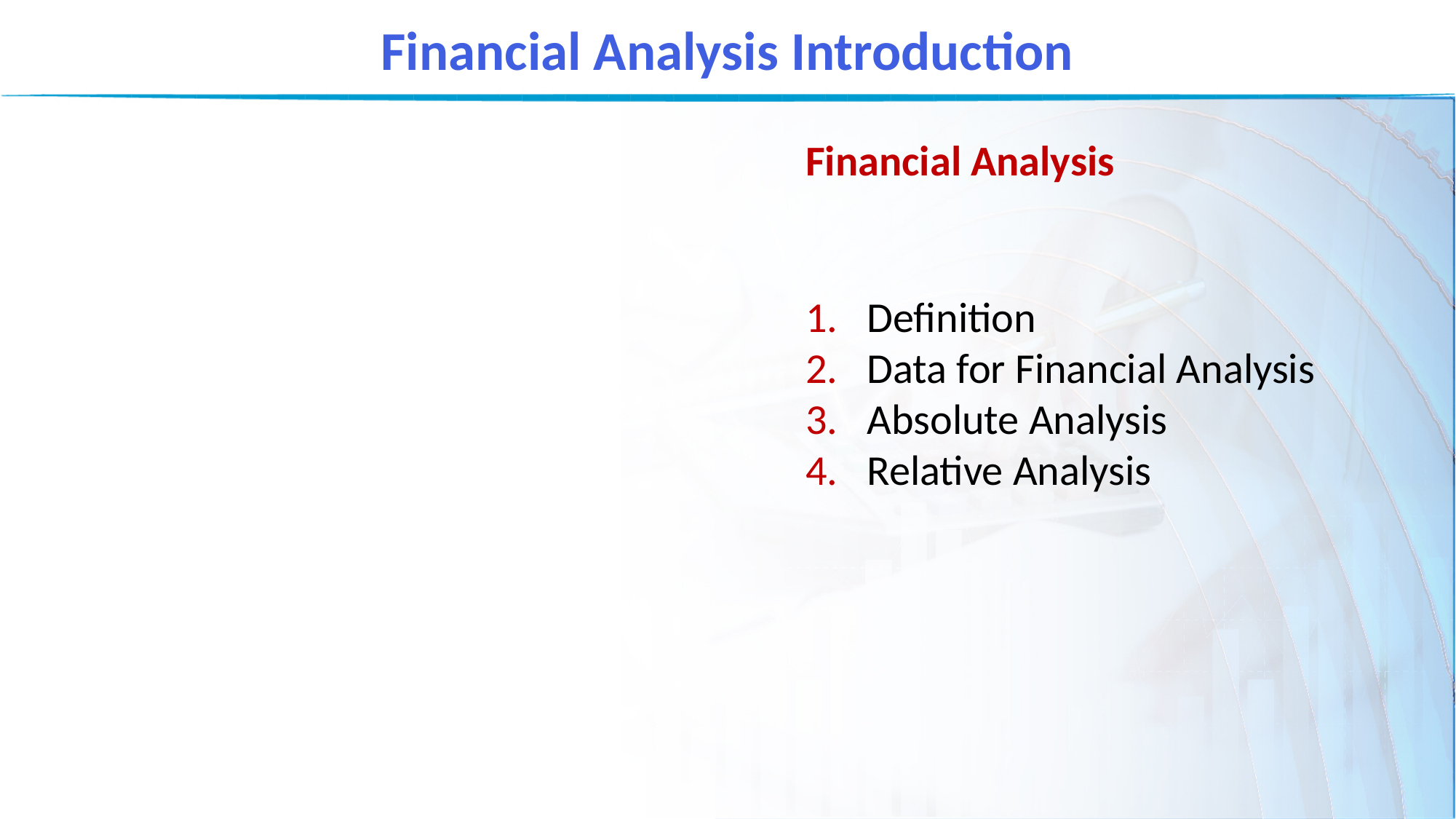

Financial Analysis Introduction
Financial Analysis

Definition
Data for Financial Analysis
Absolute Analysis
Relative Analysis